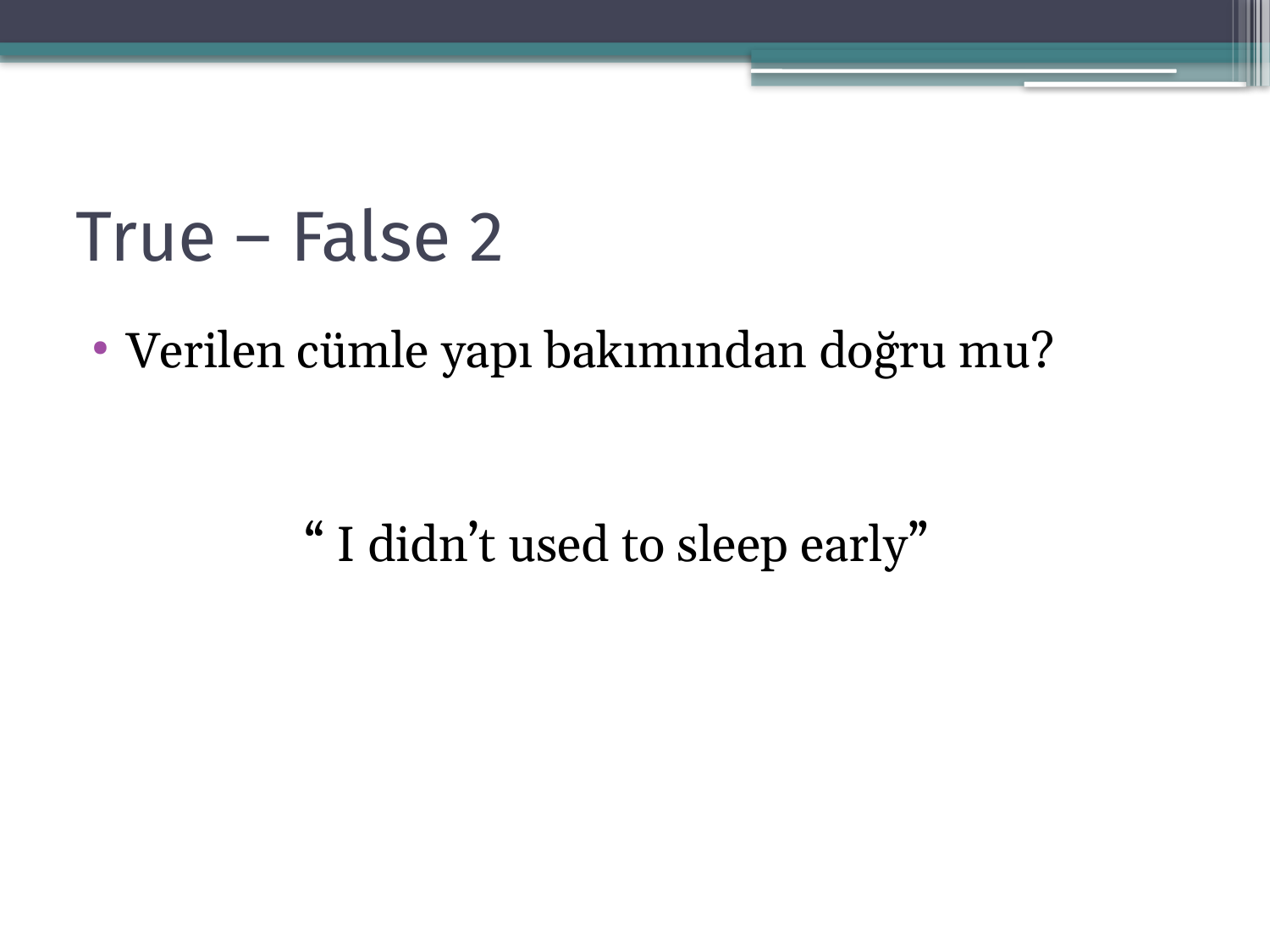

# True – False 2
Verilen cümle yapı bakımından doğru mu?

                  “ I didn’t used to sleep early”